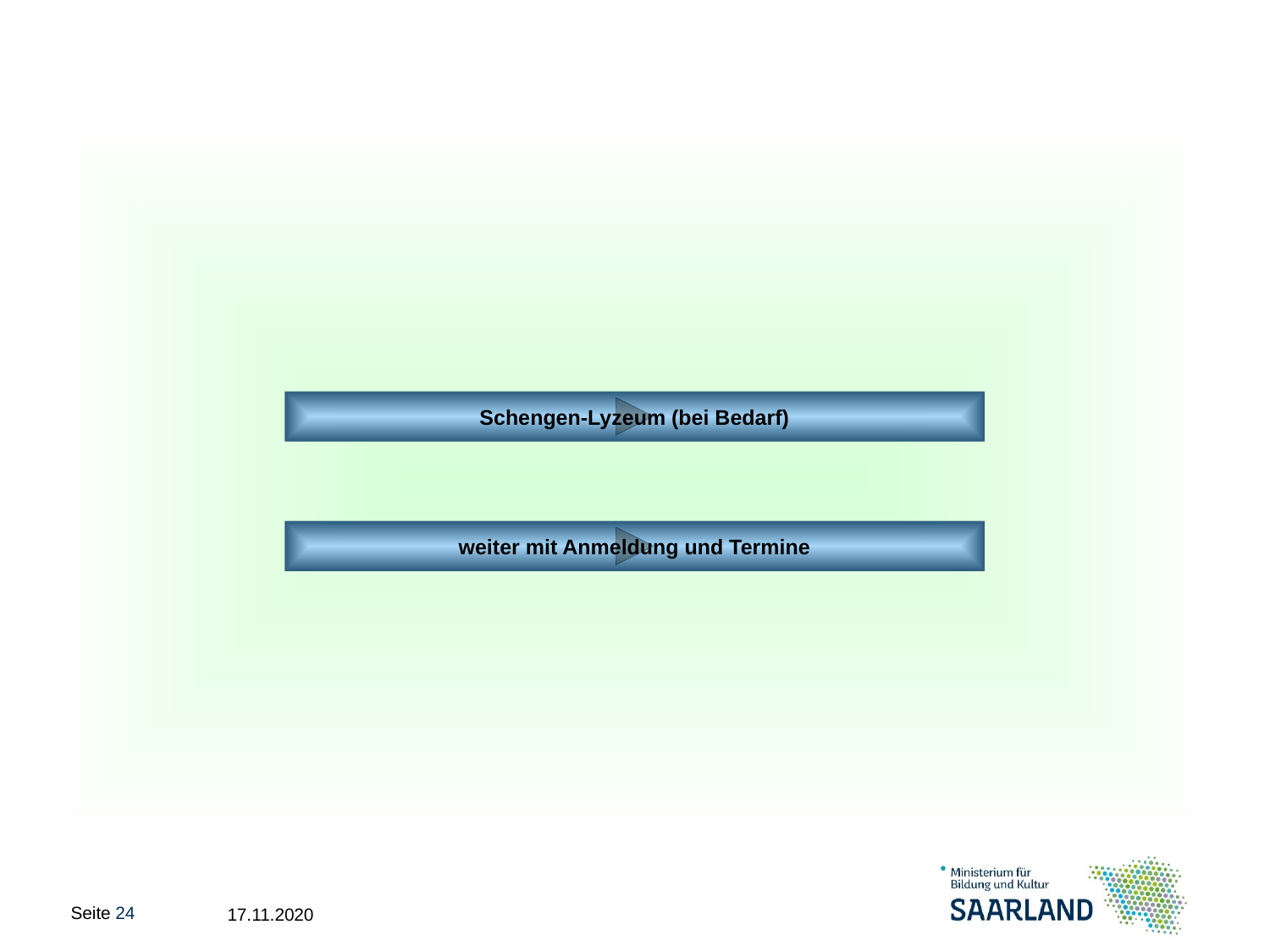

Schengen-Lyzeum (bei Bedarf)
weiter mit Anmeldung und Termine